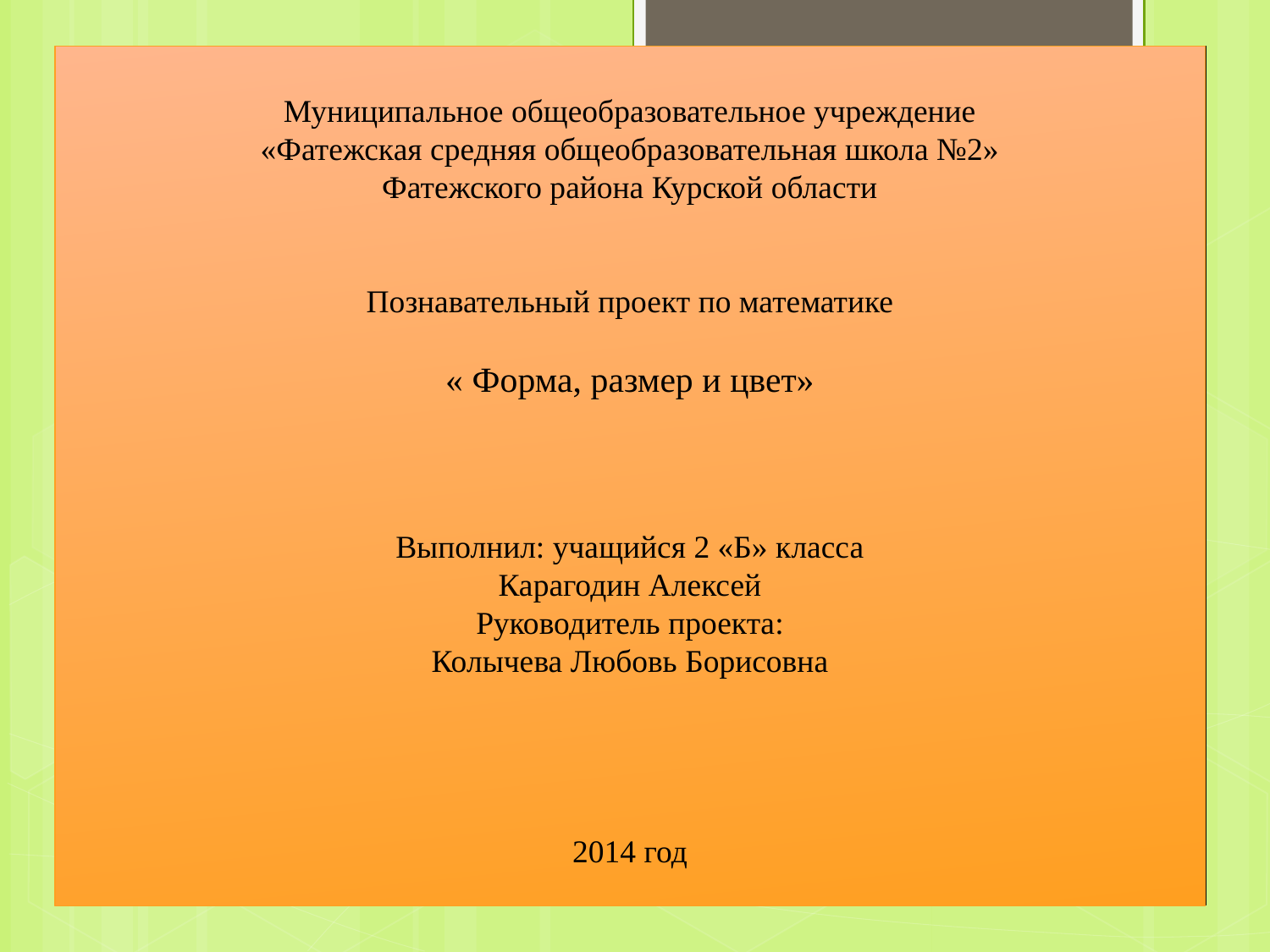

# Муниципальное общеобразовательное учреждение «Фатежская средняя общеобразовательная школа №2» Фатежского района Курской области Познавательный проект по математике « Форма, размер и цвет» Выполнил: учащийся 2 «Б» класса Карагодин Алексей Руководитель проекта: Колычева Любовь Борисовна 2014 год